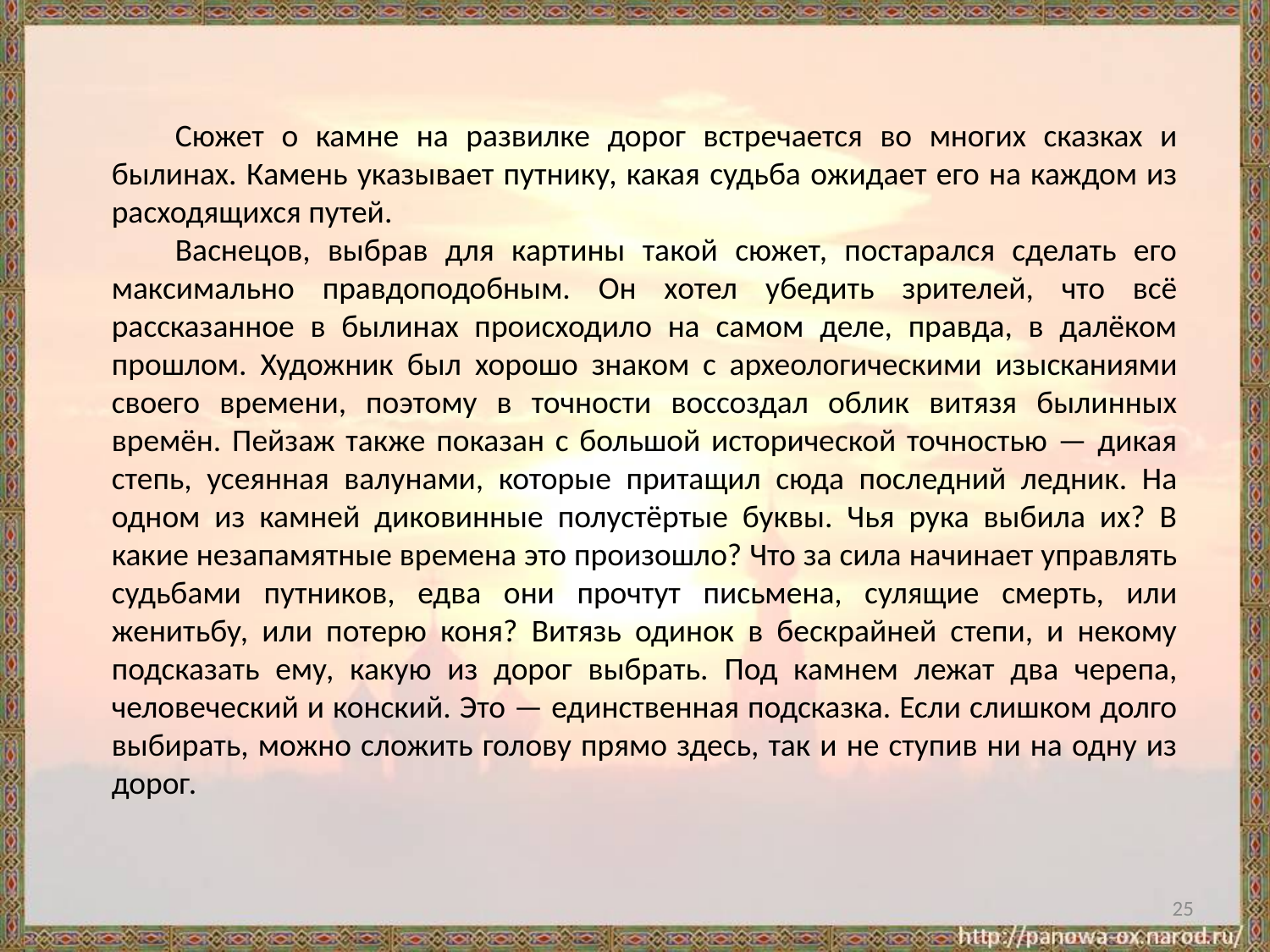

Сюжет о камне на развилке дорог встречается во многих сказках и былинах. Камень указывает путнику, какая судьба ожидает его на каждом из расходящихся путей.
Васнецов, выбрав для картины такой сюжет, постарался сделать его максимально правдоподобным. Он хотел убедить зрителей, что всё рассказанное в былинах происходило на самом деле, правда, в далёком прошлом. Художник был хорошо знаком с археологическими изысканиями своего времени, поэтому в точности воссоздал облик витязя былинных времён. Пейзаж также показан с большой исторической точностью — дикая степь, усеянная валунами, которые притащил сюда последний ледник. На одном из камней диковинные полустёртые буквы. Чья рука выбила их? В какие незапамятные времена это произошло? Что за сила начинает управлять судьбами путников, едва они прочтут письмена, сулящие смерть, или женитьбу, или потерю коня? Витязь одинок в бескрайней степи, и некому подсказать ему, какую из дорог выбрать. Под камнем лежат два черепа, человеческий и конский. Это — единственная подсказка. Если слишком долго выбирать, можно сложить голову прямо здесь, так и не ступив ни на одну из дорог.
25